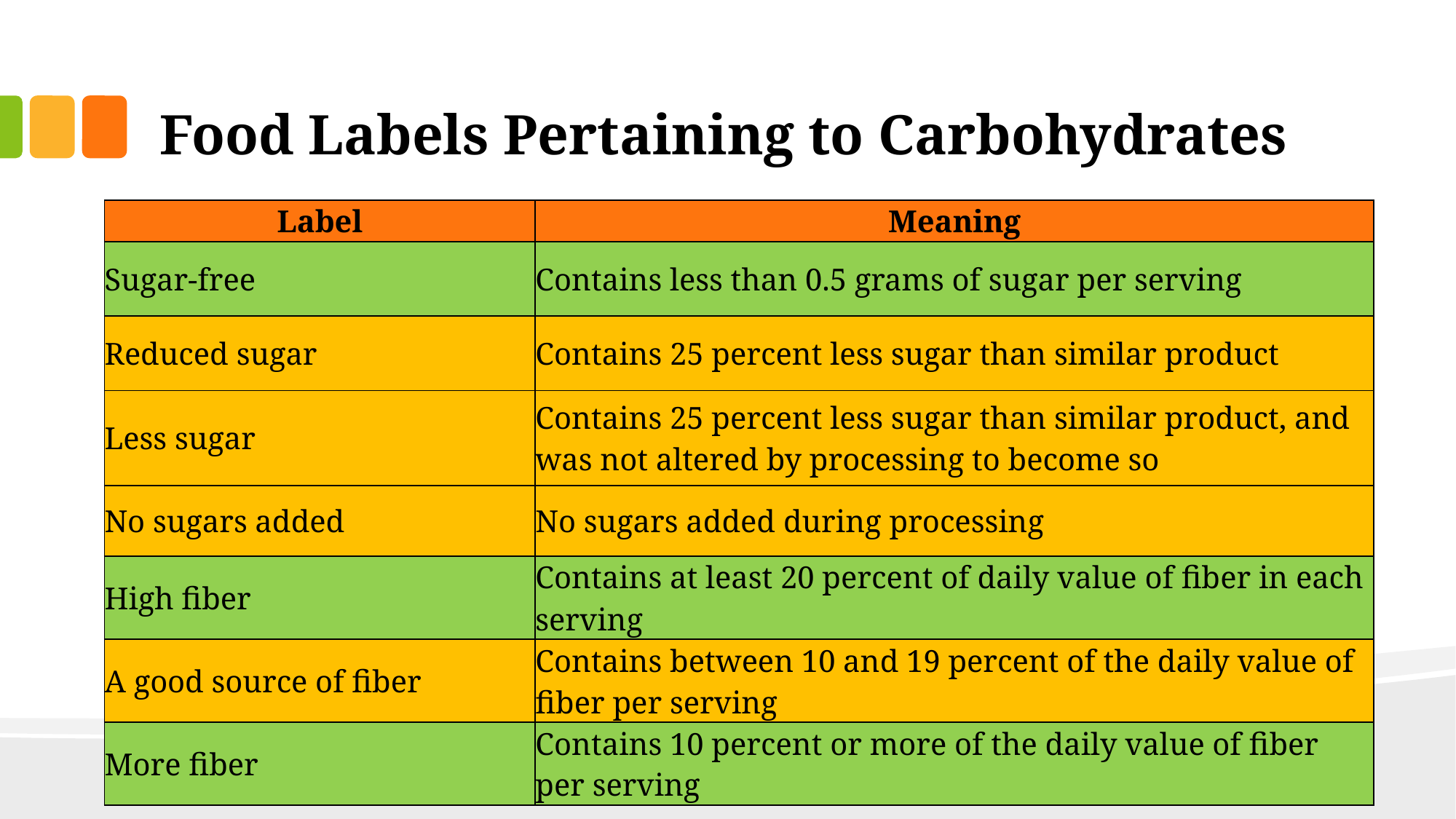

# Food Labels Pertaining to Carbohydrates
| Label | Meaning |
| --- | --- |
| Sugar-free | Contains less than 0.5 grams of sugar per serving |
| Reduced sugar | Contains 25 percent less sugar than similar product |
| Less sugar | Contains 25 percent less sugar than similar product, and was not altered by processing to become so |
| No sugars added | No sugars added during processing |
| High fiber | Contains at least 20 percent of daily value of fiber in each serving |
| A good source of fiber | Contains between 10 and 19 percent of the daily value of fiber per serving |
| More fiber | Contains 10 percent or more of the daily value of fiber per serving |